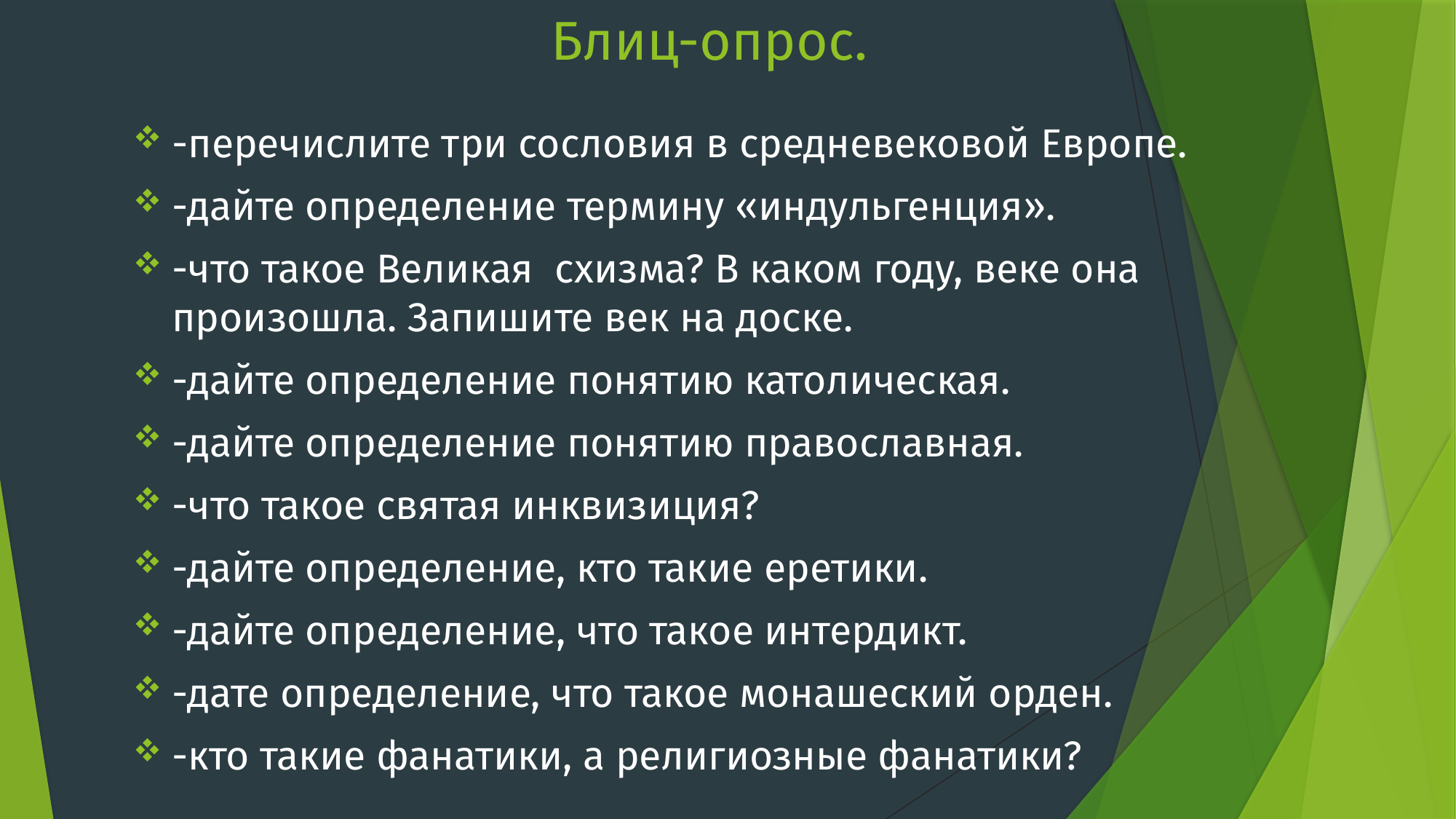

# Блиц-опрос.
-перечислите три сословия в средневековой Европе.
-дайте определение термину «индульгенция».
-что такое Великая  схизма? В каком году, веке она произошла. Запишите век на доске.
-дайте определение понятию католическая.
-дайте определение понятию православная.
-что такое святая инквизиция?
-дайте определение, кто такие еретики.
-дайте определение, что такое интердикт.
-дате определение, что такое монашеский орден.
-кто такие фанатики, а религиозные фанатики?